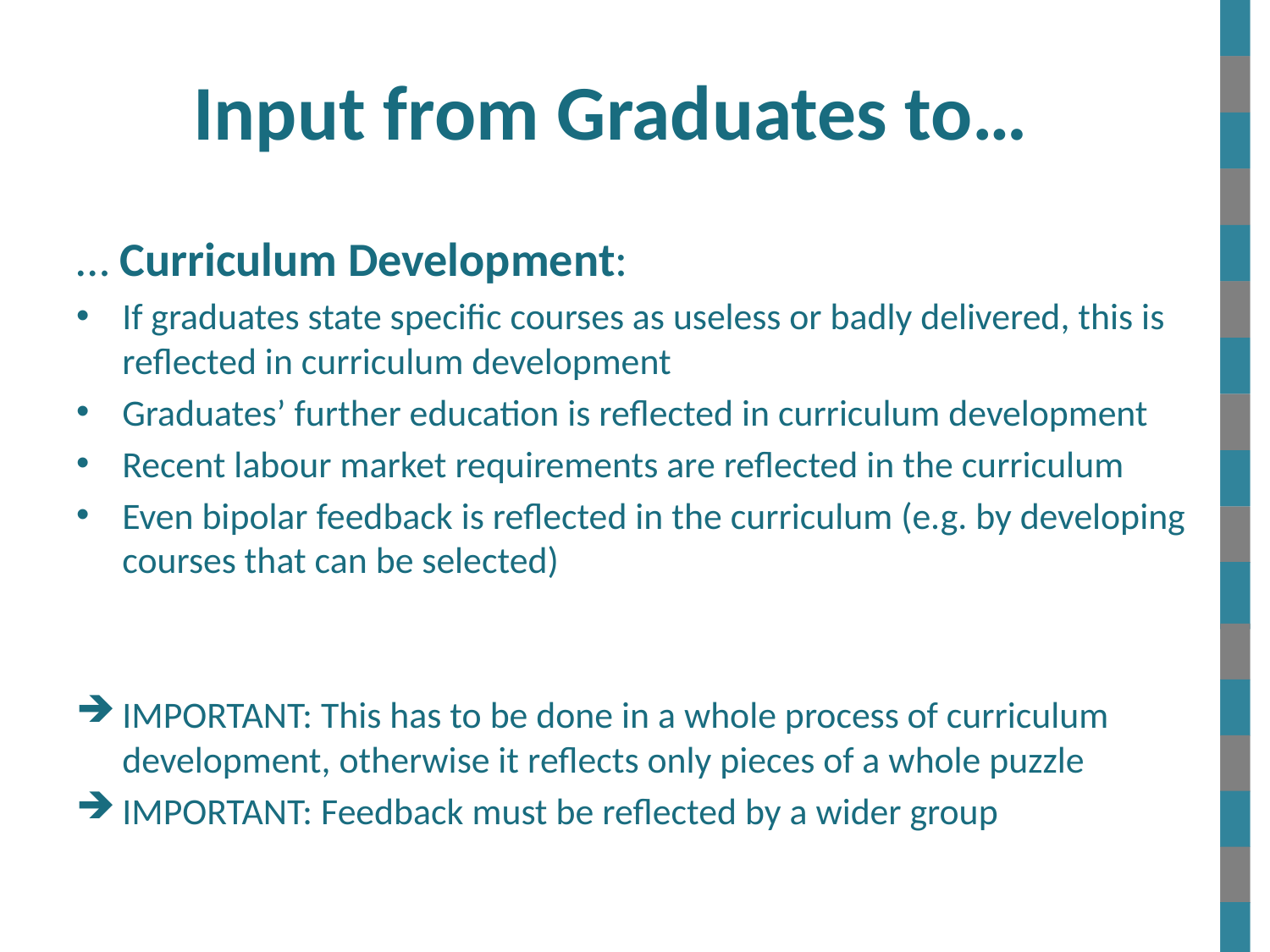

# Input from Graduates to…
… Curriculum Development:
If graduates state specific courses as useless or badly delivered, this is reflected in curriculum development
Graduates’ further education is reflected in curriculum development
Recent labour market requirements are reflected in the curriculum
Even bipolar feedback is reflected in the curriculum (e.g. by developing courses that can be selected)

IMPORTANT: This has to be done in a whole process of curriculum development, otherwise it reflects only pieces of a whole puzzle
IMPORTANT: Feedback must be reflected by a wider group